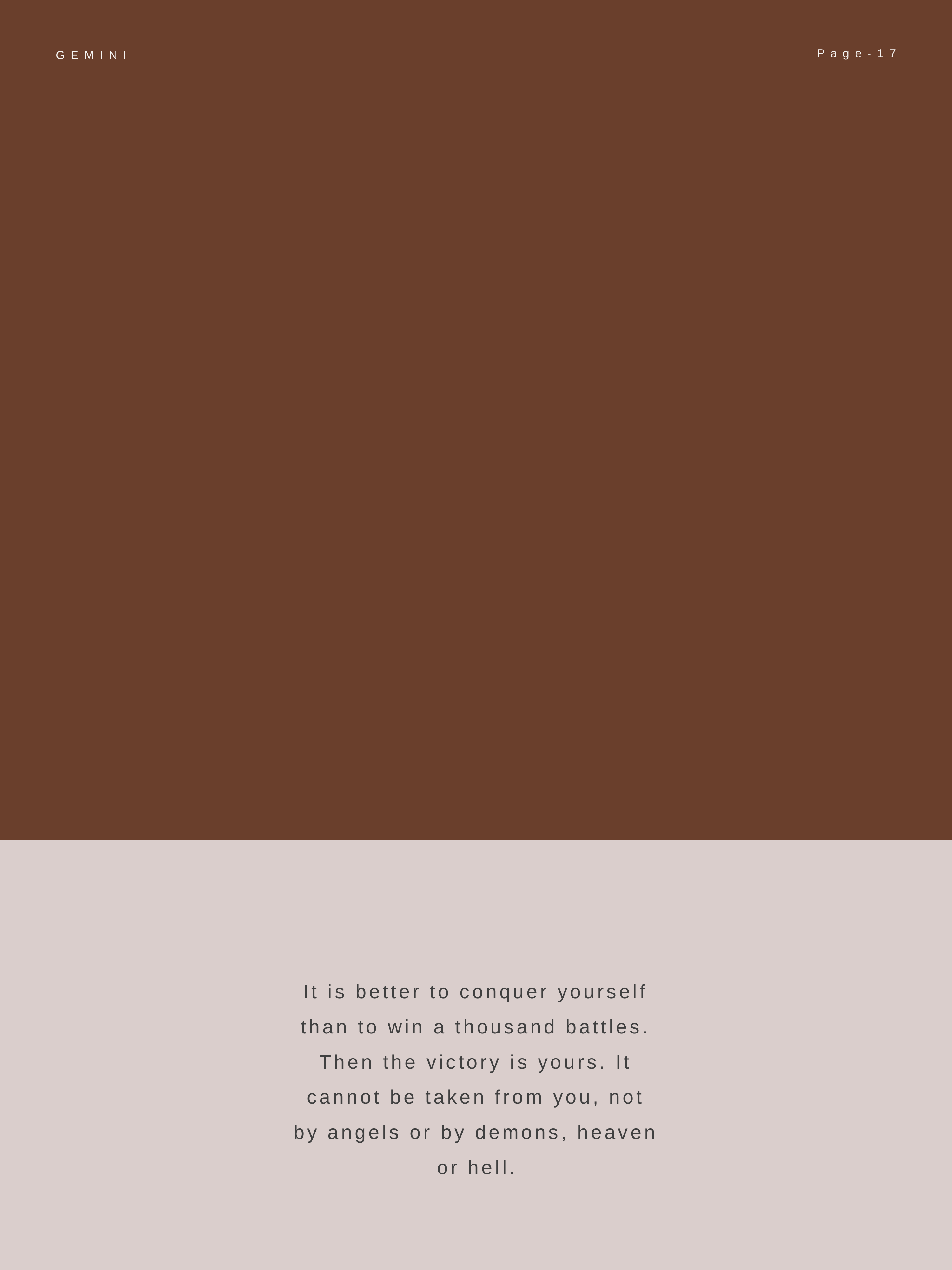

Page-17
GEMINI

It is better to conquer yourself than to win a thousand battles. Then the victory is yours. It cannot be taken from you, not by angels or by demons, heaven or hell.